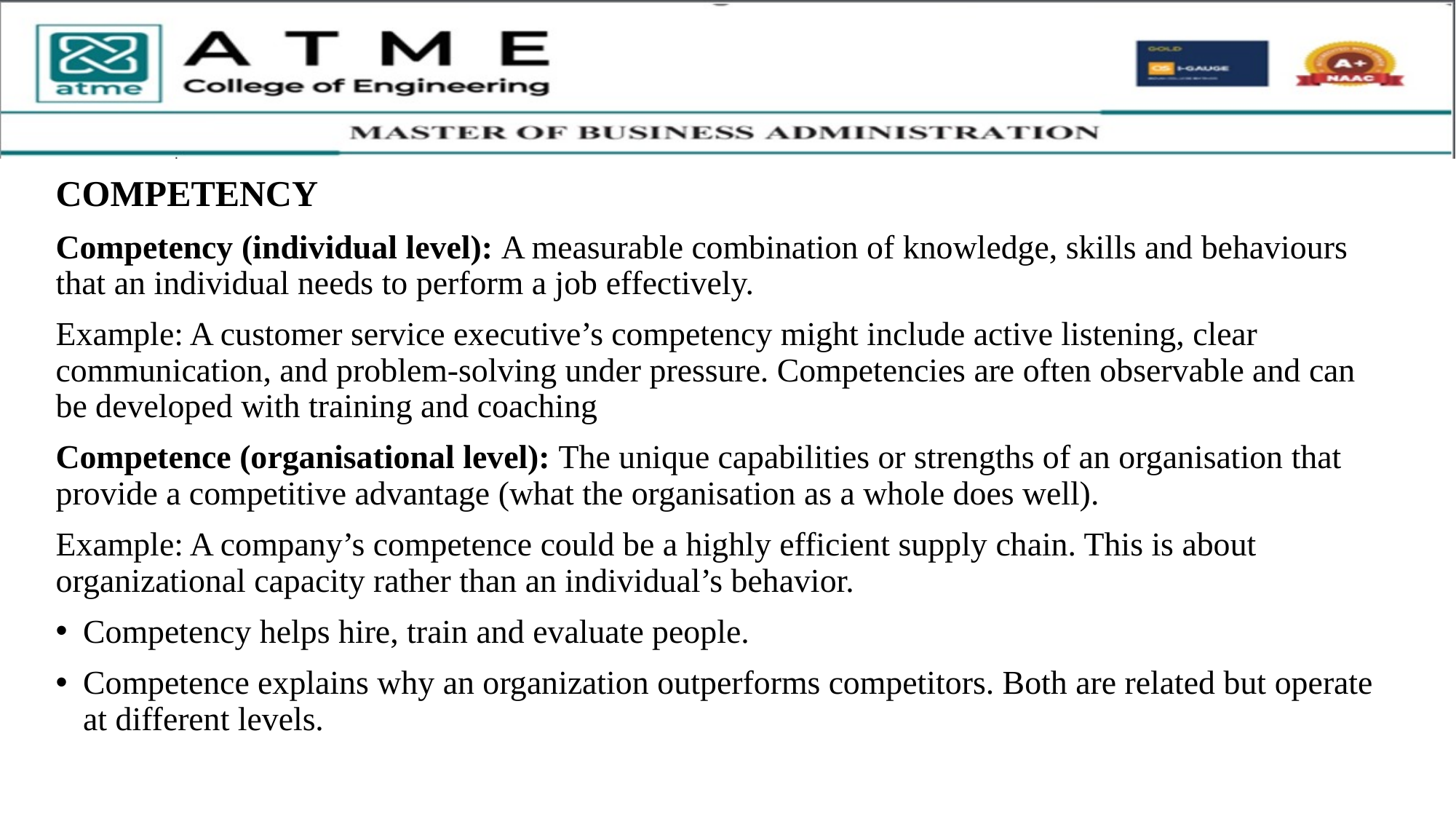

COMPETENCY
Competency (individual level): A measurable combination of knowledge, skills and behaviours that an individual needs to perform a job effectively.
Example: A customer service executive’s competency might include active listening, clear communication, and problem-solving under pressure. Competencies are often observable and can be developed with training and coaching
Competence (organisational level): The unique capabilities or strengths of an organisation that provide a competitive advantage (what the organisation as a whole does well).
Example: A company’s competence could be a highly efficient supply chain. This is about organizational capacity rather than an individual’s behavior.
Competency helps hire, train and evaluate people.
Competence explains why an organization outperforms competitors. Both are related but operate at different levels.